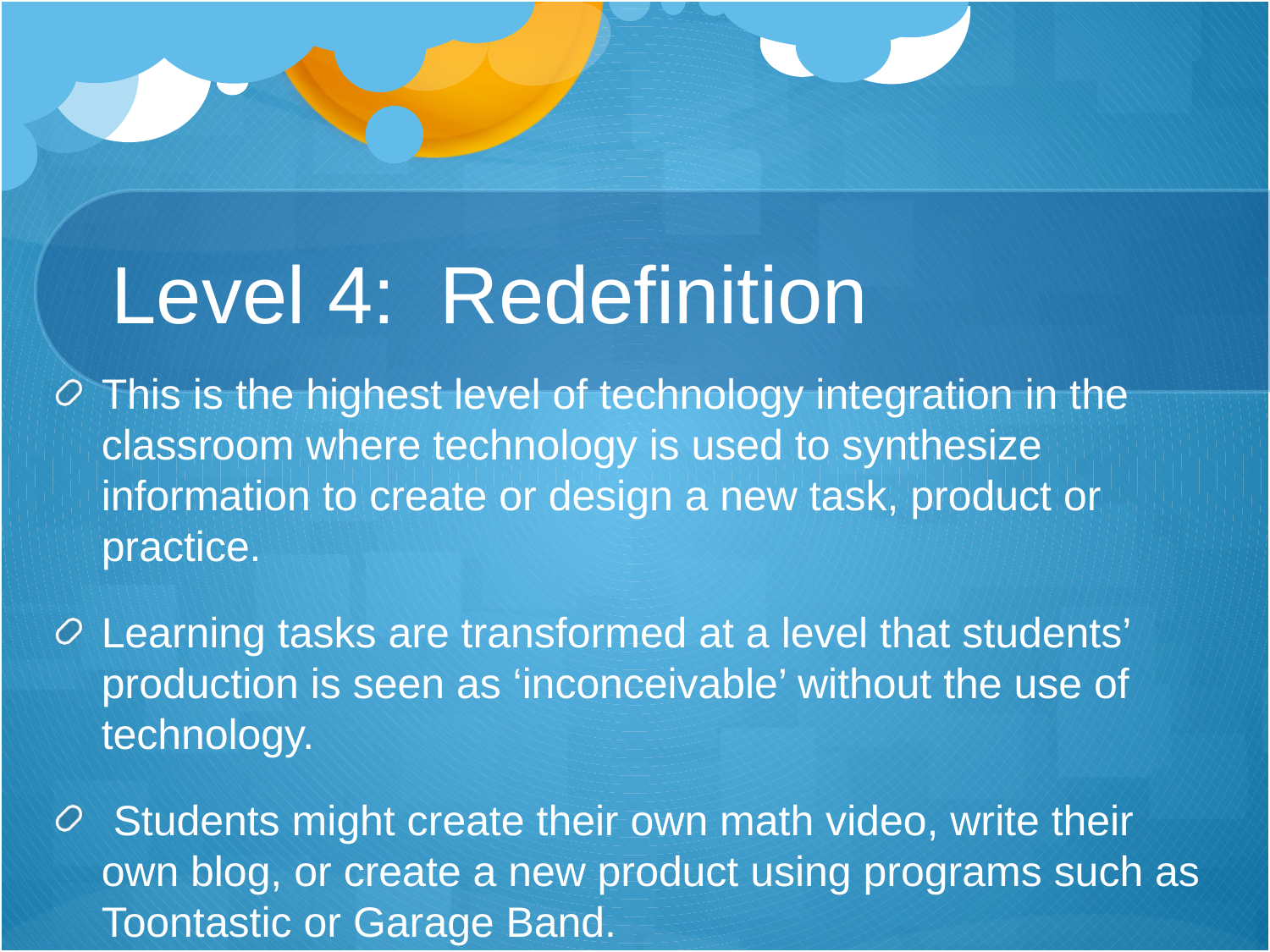

# Level 4:  Redefinition
This is the highest level of technology integration in the classroom where technology is used to synthesize information to create or design a new task, product or practice.
Learning tasks are transformed at a level that students’ production is seen as ‘inconceivable’ without the use of technology.
 Students might create their own math video, write their own blog, or create a new product using programs such as Toontastic or Garage Band.